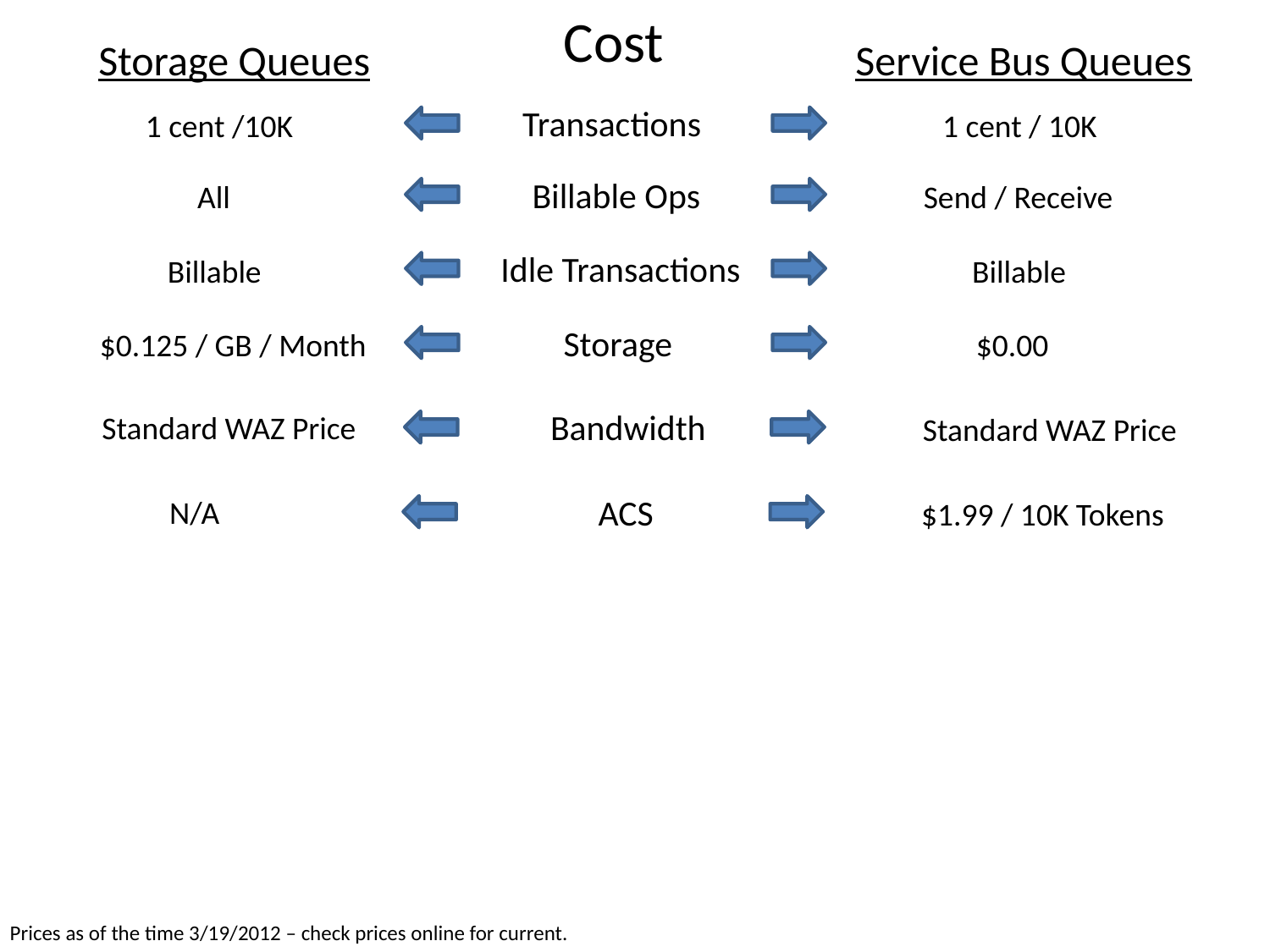

Cost
Storage Queues
Service Bus Queues
Transactions
1 cent /10K
1 cent / 10K

Billable Ops
All
Send / Receive

Idle Transactions
Billable
Billable

Storage
$0.125 / GB / Month
$0.00

Bandwidth
Standard WAZ Price
Standard WAZ Price

ACS
N/A
$1.99 / 10K Tokens

Prices as of the time 3/19/2012 – check prices online for current.